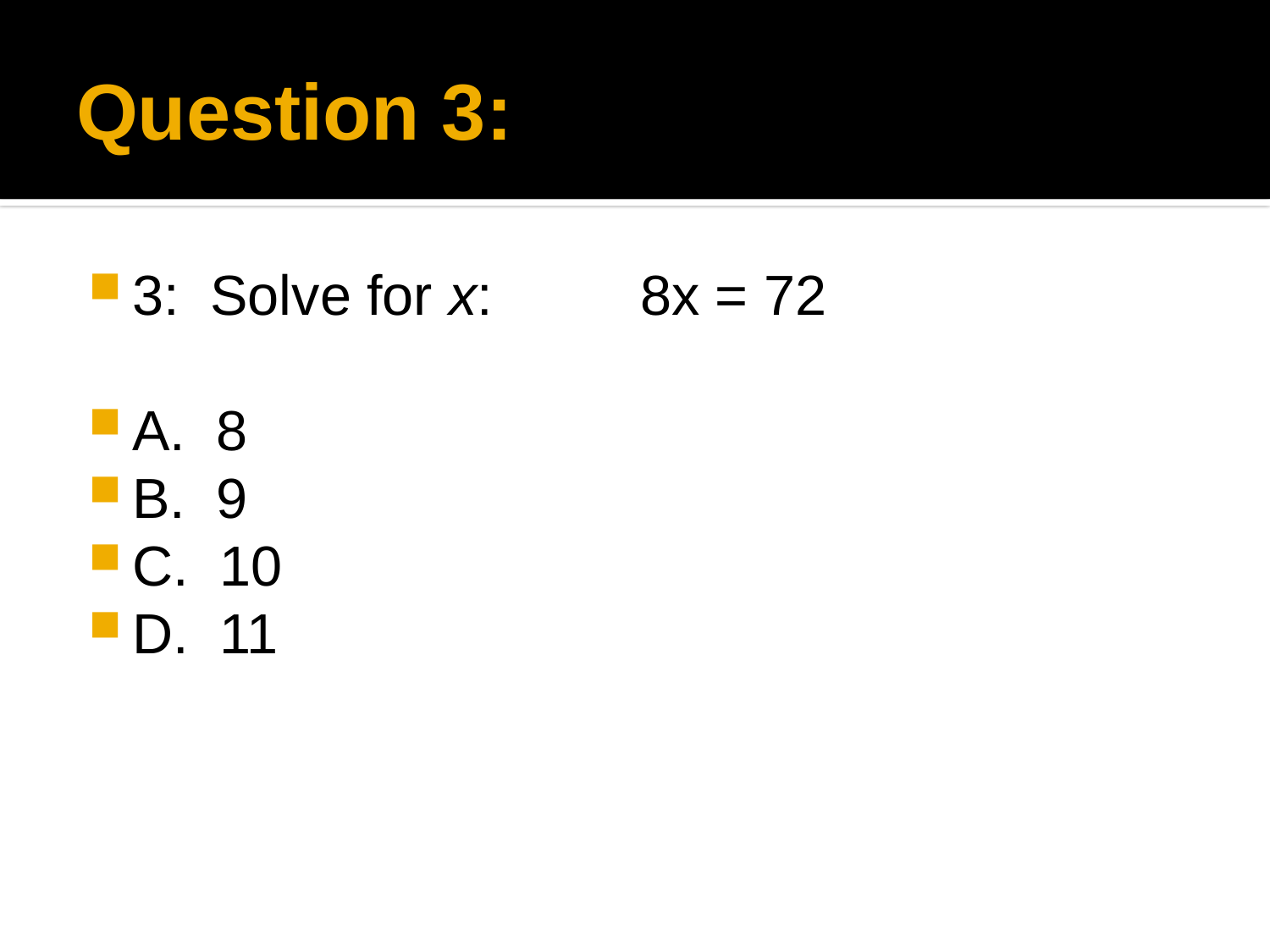

# Question 3:
3:  Solve for x:  	8x = 72

A.  8
B.  9
C.  10
D.  11